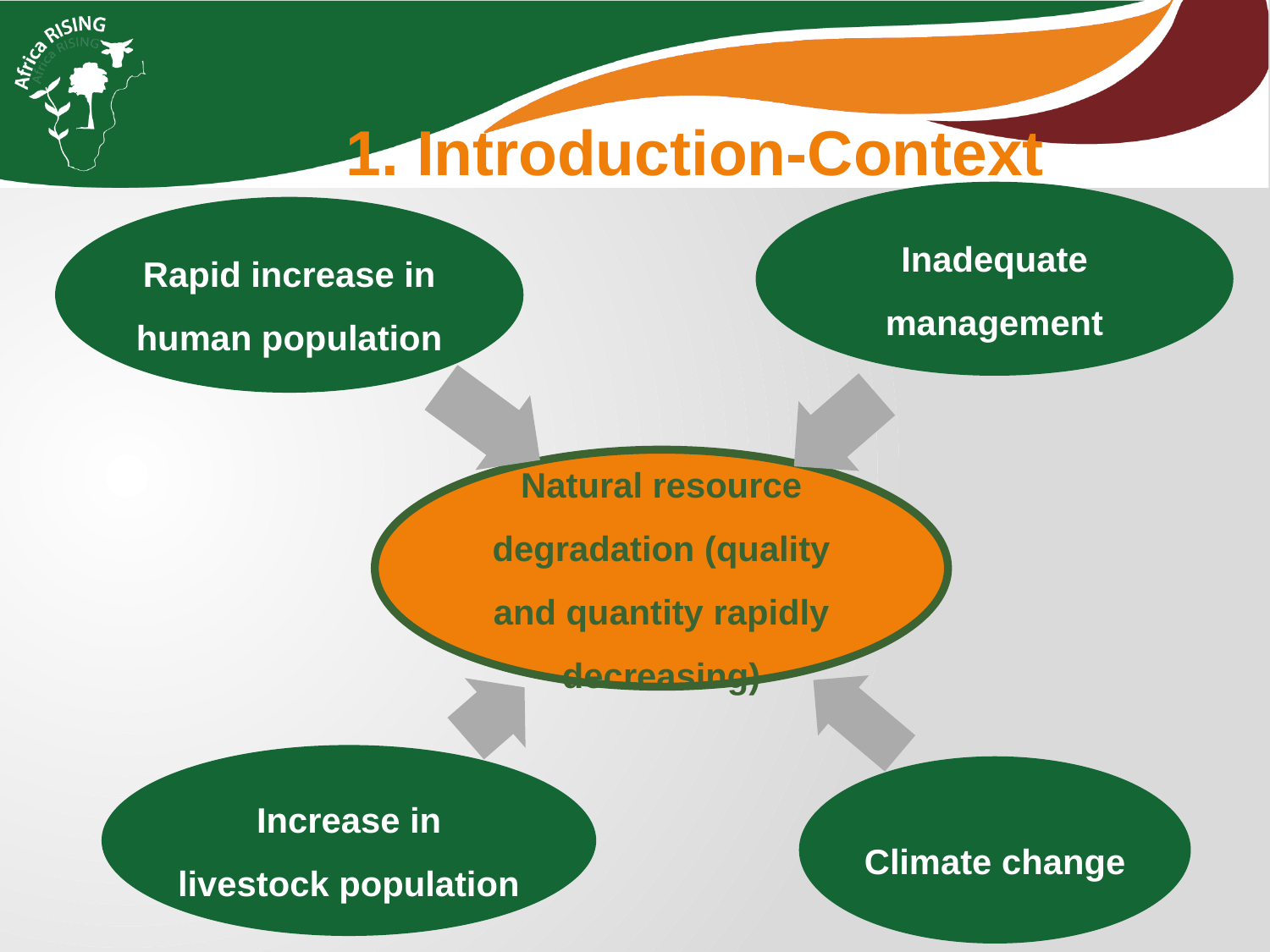

Natural resource degradation (quality and quantity rapidly decreasing)

Inadequate management

Climate change

Increase in livestock population

Rapid increase in human population
1. Introduction-Context